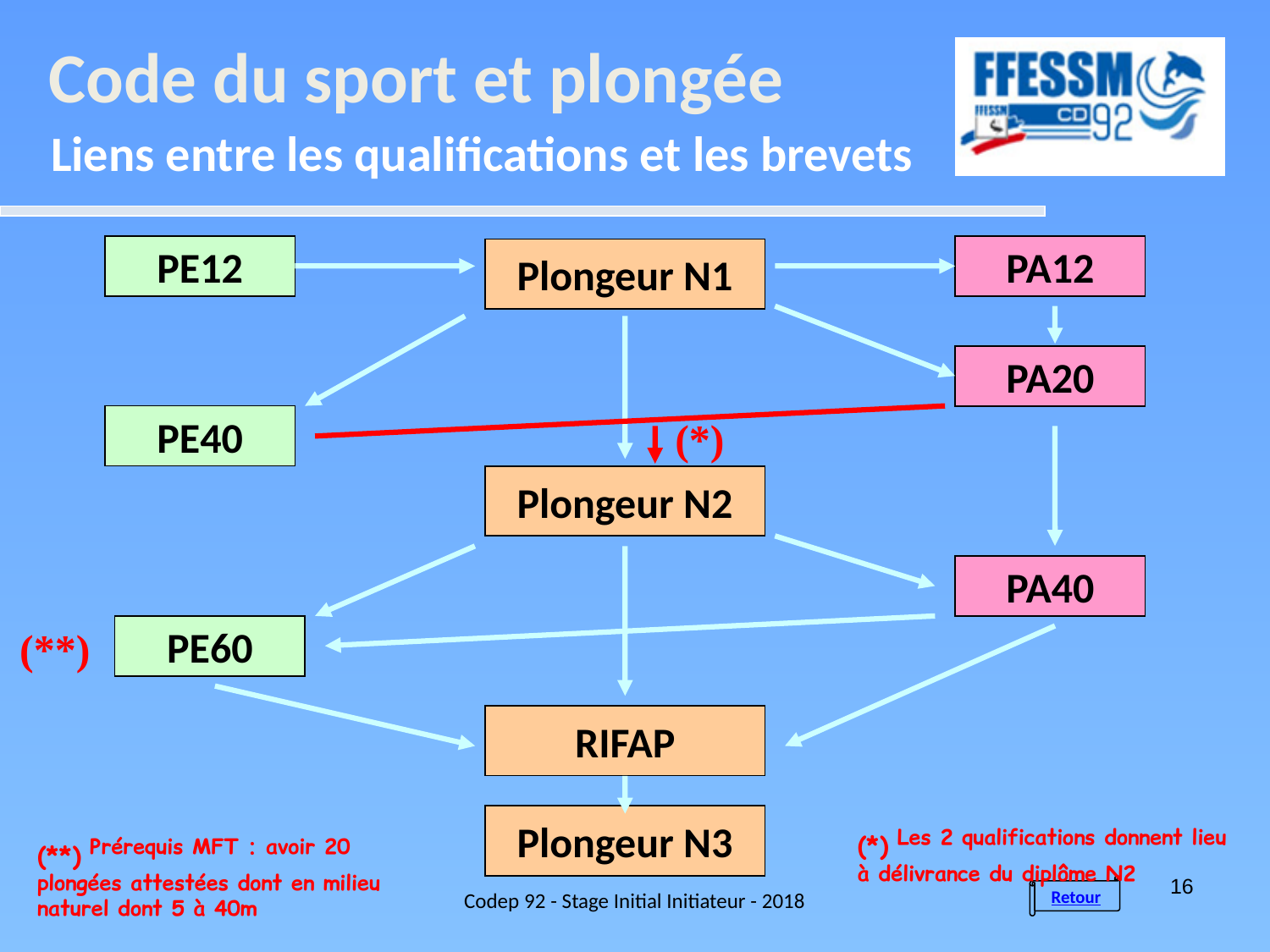

Code du sport et plongée
Liens entre les qualifications et les brevets
PE12
PA12
Plongeur N1

PA20
PE40

(*)

Plongeur N2

PA40
(**)
PE60

(*)
RIFAP

(*) Les 2 qualifications donnent lieu
à délivrance du diplôme N2
(**) Prérequis MFT : avoir 20 plongées attestées dont en milieu naturel dont 5 à 40m
Plongeur N3
Codep 92 - Stage Initial Initiateur - 2018
16
Retour